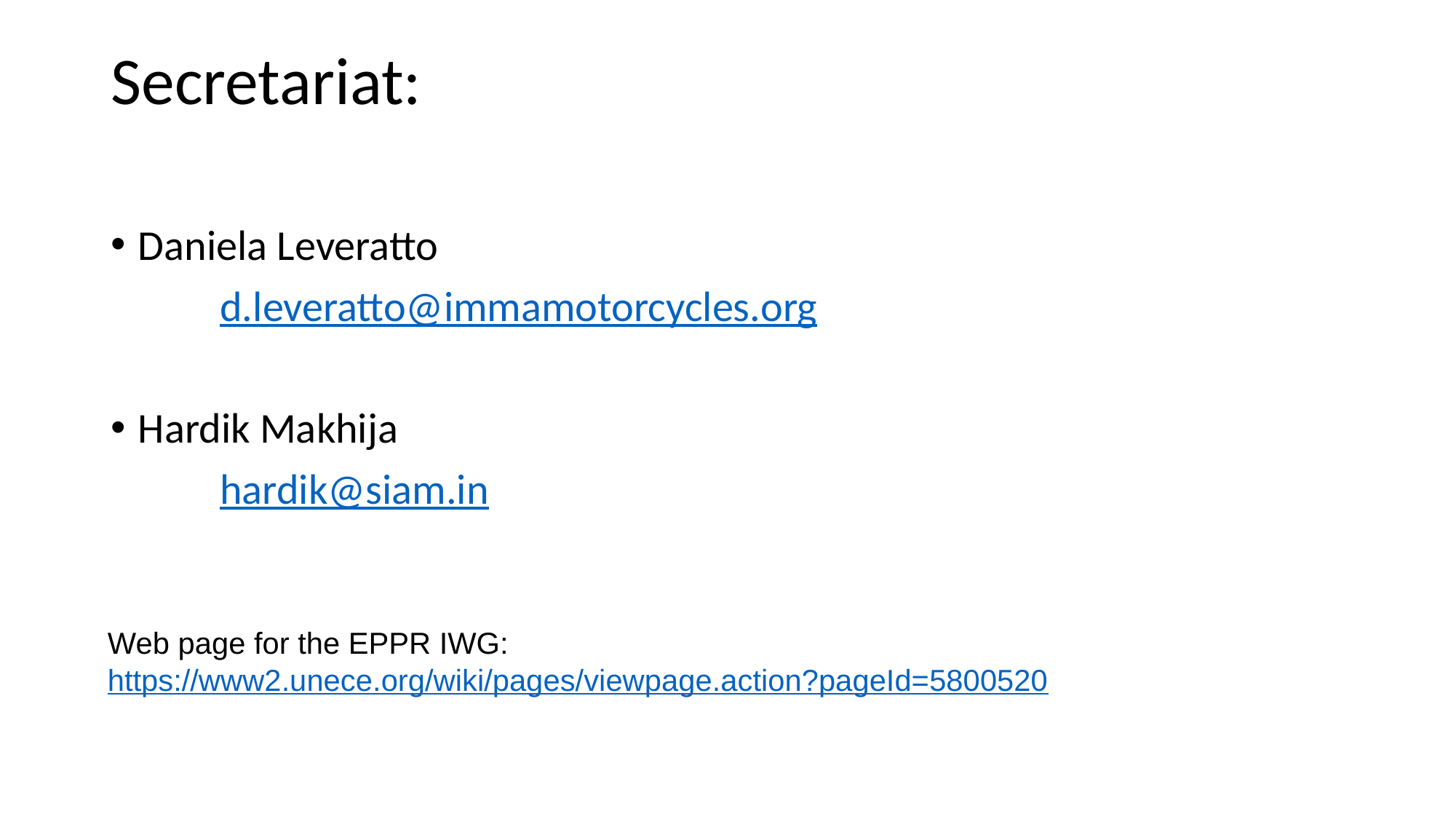

# Secretariat:
Daniela Leveratto
	d.leveratto@immamotorcycles.org

Hardik Makhija
	hardik@siam.in

Web page for the EPPR IWG:
https://www2.unece.org/wiki/pages/viewpage.action?pageId=5800520